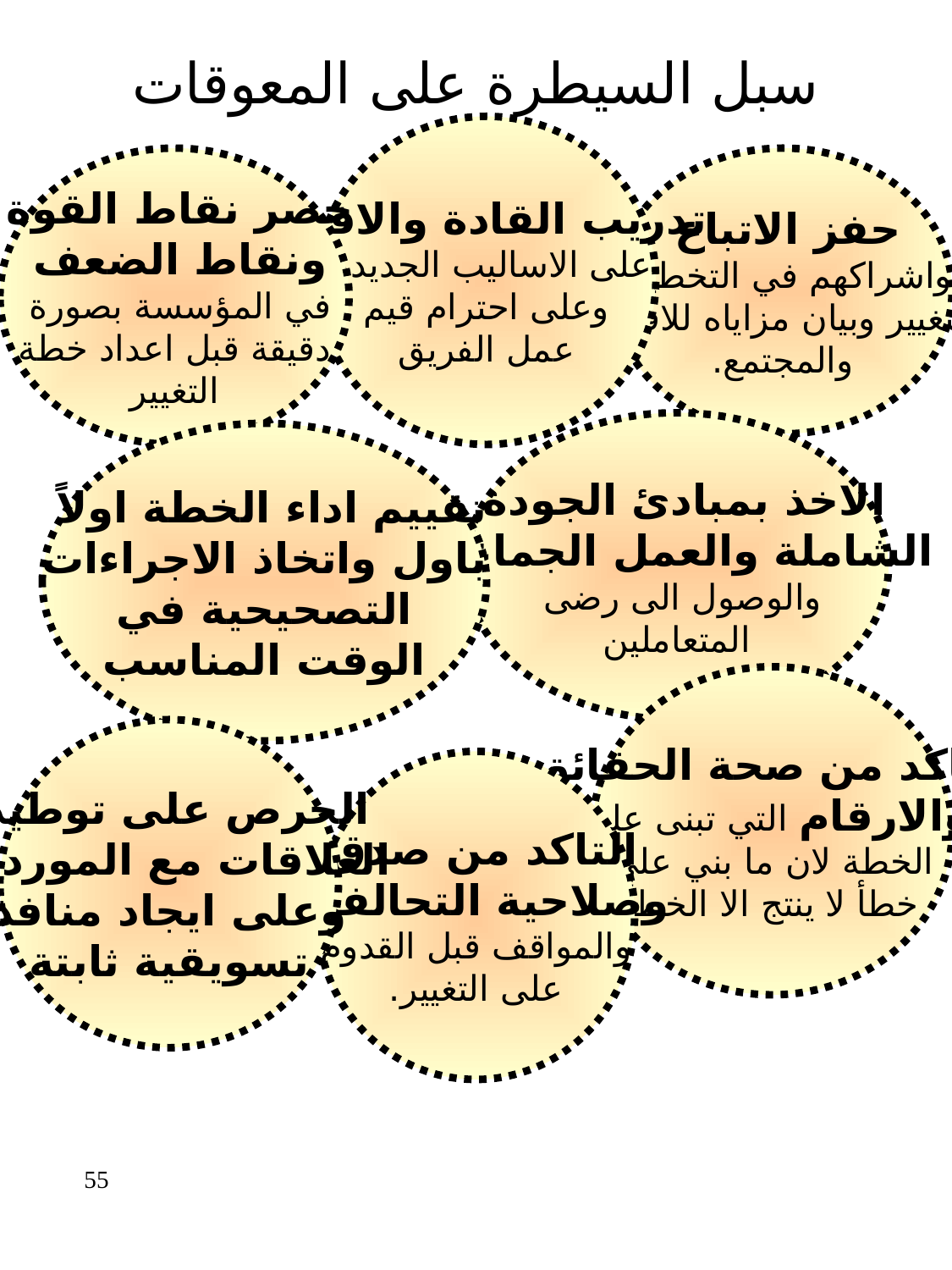

# سبل السيطرة على المعوقات
تدريب القادة والافراد
على الاساليب الجديدة
وعلى احترام قيم
عمل الفريق
حصر نقاط القوة
ونقاط الضعف
في المؤسسة بصورة
دقيقة قبل اعداد خطة
التغيير
حفز الاتباع
واشراكهم في التخطيط
للتغيير وبيان مزاياه للافراد
والمجتمع.
الاخذ بمبادئ الجودة
الشاملة والعمل الجماعي
والوصول الى رضى
المتعاملين
تقييم اداء الخطة اولاً
باول واتخاذ الاجراءات
التصحيحية في
الوقت المناسب
التاكد من صحة الحقائق
والارقام التي تبنى عليها
الخطة لان ما بني على
خطأ لا ينتج الا الخطأ
الحرص على توطيد
العلاقات مع الموردين
وعلى ايجاد منافذ
تسويقية ثابتة
التاكد من صدق
وصلاحية التحالفات
والمواقف قبل القدوم
على التغيير.
55